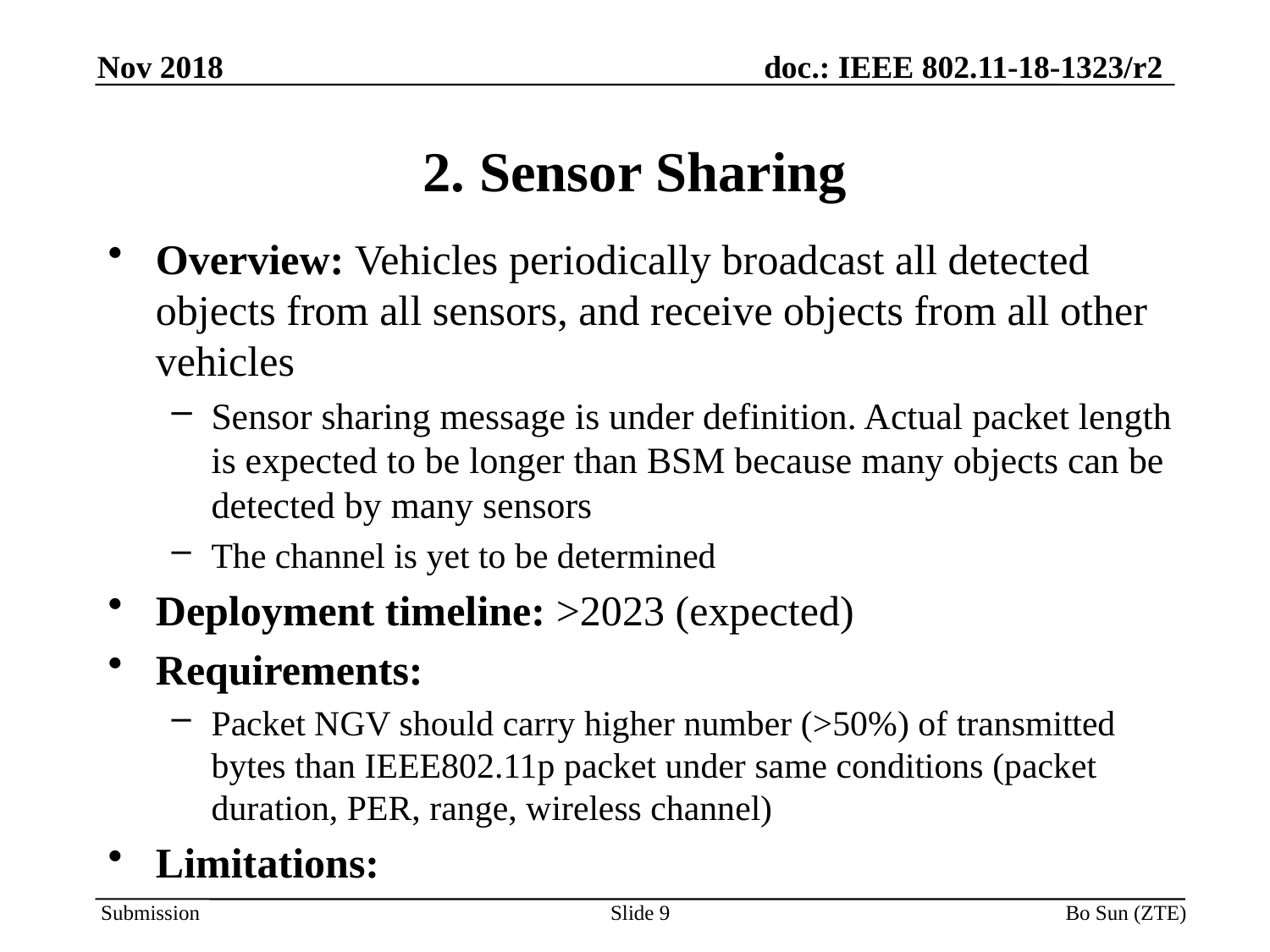

# 2. Sensor Sharing
Overview: Vehicles periodically broadcast all detected objects from all sensors, and receive objects from all other vehicles
Sensor sharing message is under definition. Actual packet length is expected to be longer than BSM because many objects can be detected by many sensors
The channel is yet to be determined
Deployment timeline: >2023 (expected)
Requirements:
Packet NGV should carry higher number (>50%) of transmitted bytes than IEEE802.11p packet under same conditions (packet duration, PER, range, wireless channel)
Limitations:
Slide 9
Bo Sun (ZTE)